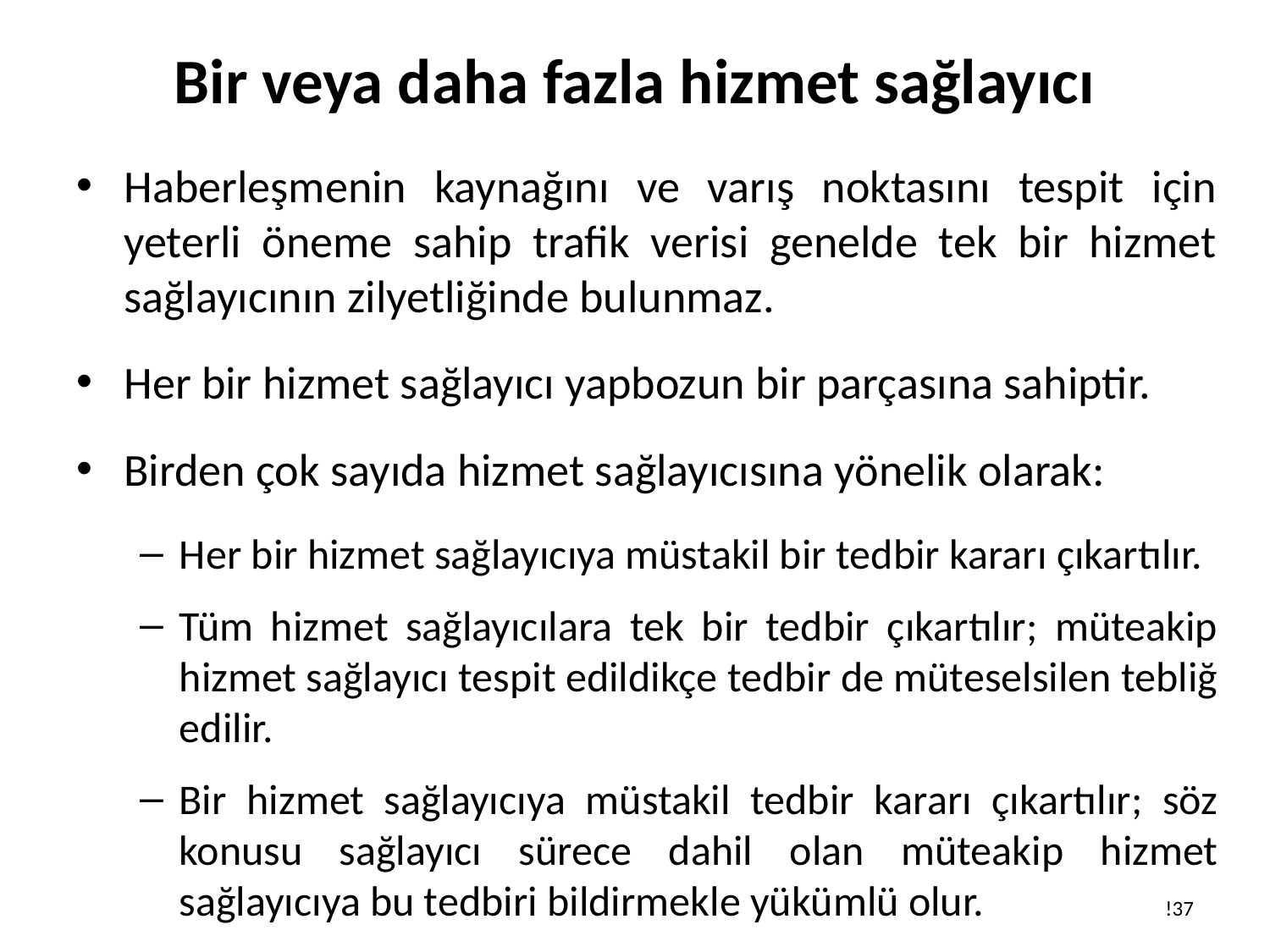

# Bir veya daha fazla hizmet sağlayıcı
Haberleşmenin kaynağını ve varış noktasını tespit için yeterli öneme sahip trafik verisi genelde tek bir hizmet sağlayıcının zilyetliğinde bulunmaz.
Her bir hizmet sağlayıcı yapbozun bir parçasına sahiptir.
Birden çok sayıda hizmet sağlayıcısına yönelik olarak:
Her bir hizmet sağlayıcıya müstakil bir tedbir kararı çıkartılır.
Tüm hizmet sağlayıcılara tek bir tedbir çıkartılır; müteakip hizmet sağlayıcı tespit edildikçe tedbir de müteselsilen tebliğ edilir.
Bir hizmet sağlayıcıya müstakil tedbir kararı çıkartılır; söz konusu sağlayıcı sürece dahil olan müteakip hizmet sağlayıcıya bu tedbiri bildirmekle yükümlü olur.
!37